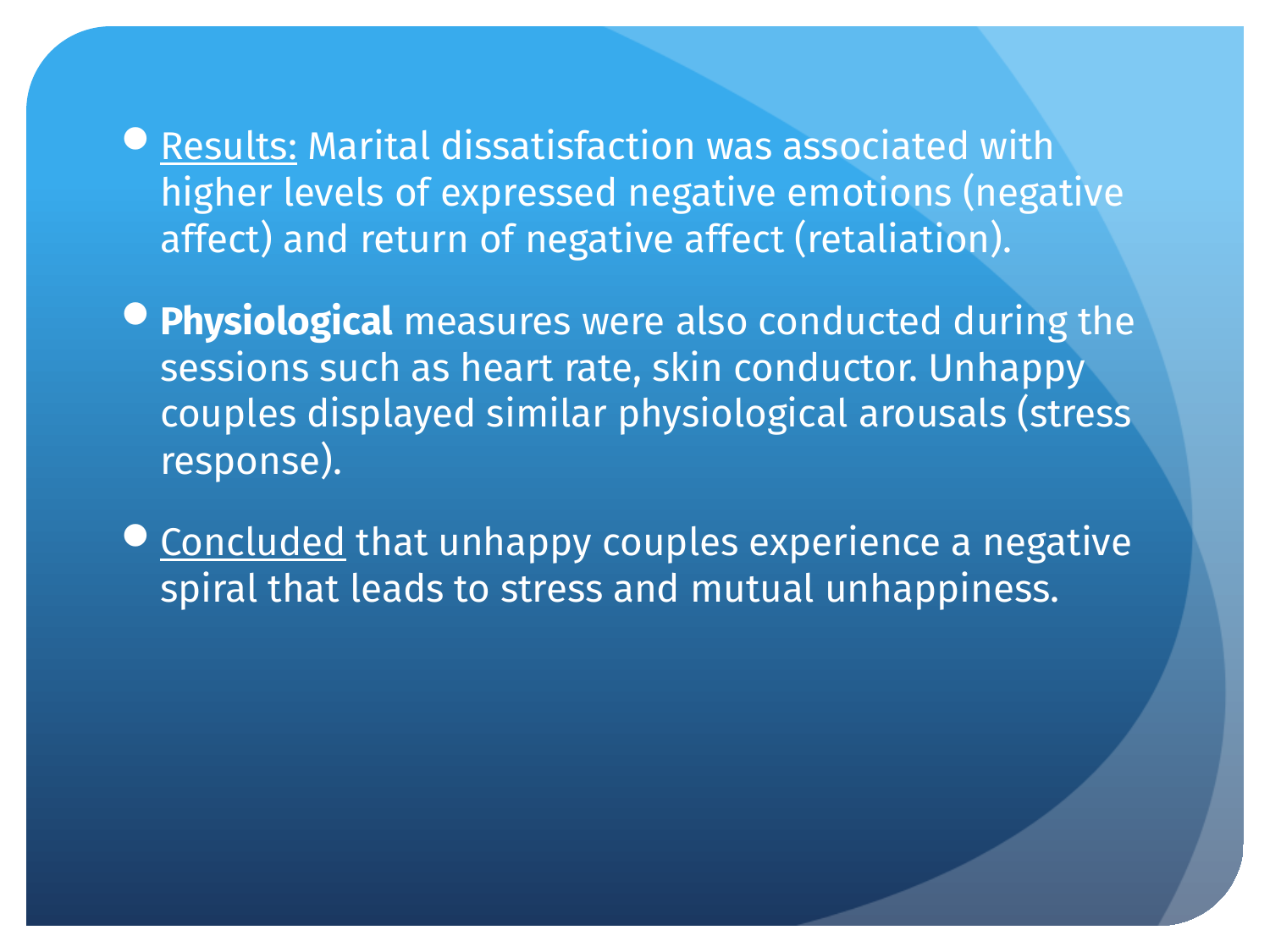

Results: Marital dissatisfaction was associated with higher levels of expressed negative emotions (negative affect) and return of negative affect (retaliation).
Physiological measures were also conducted during the sessions such as heart rate, skin conductor. Unhappy couples displayed similar physiological arousals (stress response).
Concluded that unhappy couples experience a negative spiral that leads to stress and mutual unhappiness.